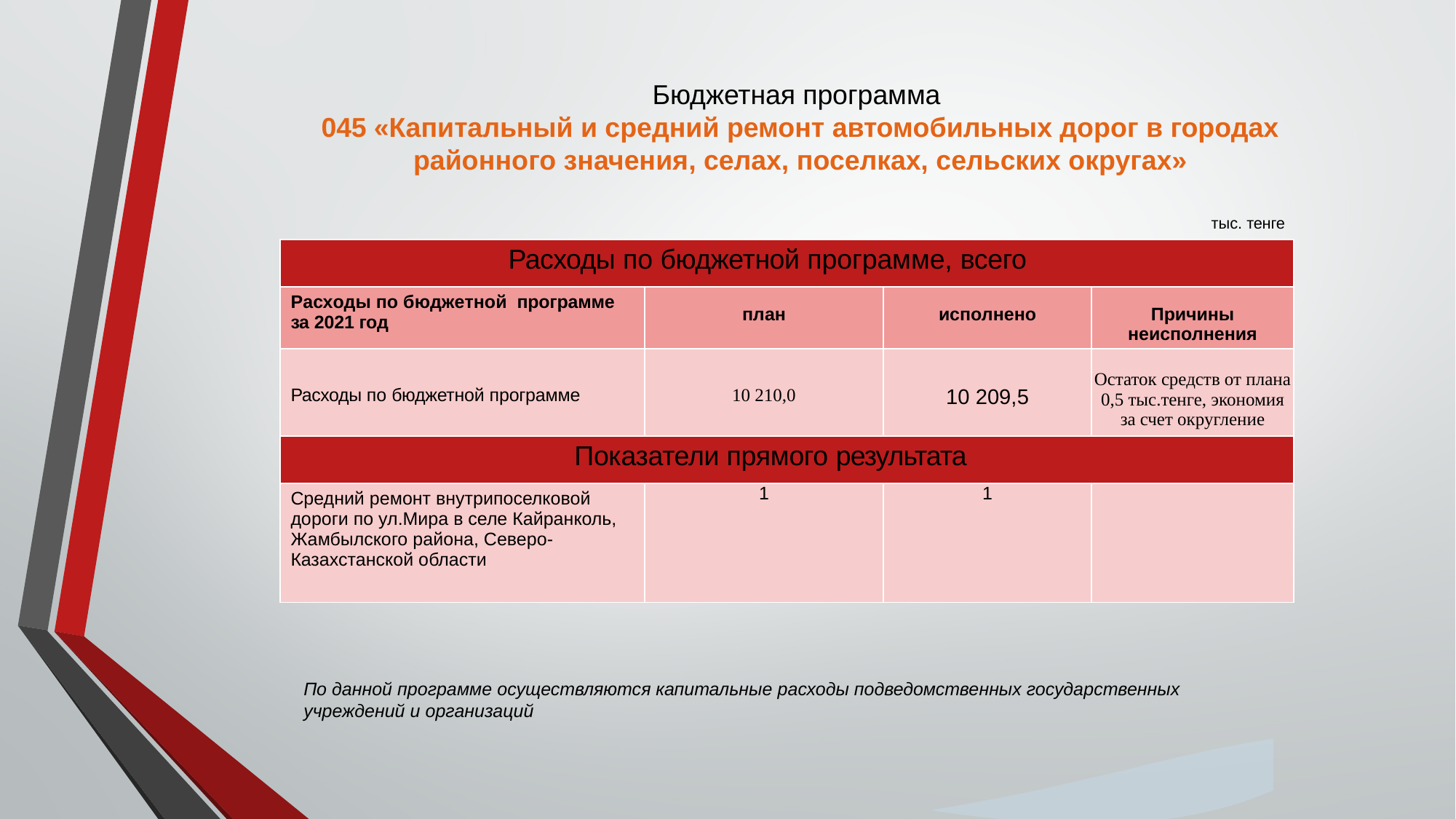

# Бюджетная программа 045 «Капитальный и средний ремонт автомобильных дорог в городах районного значения, селах, поселках, сельских округах»
тыс. тенге
| Расходы по бюджетной программе, всего |  |  |  |
| --- | --- | --- | --- |
| Расходы по бюджетной программе за 2021 год | план | исполнено | Причины неисполнения |
| Расходы по бюджетной программе | 10 210,0 | 10 209,5 | Остаток средств от плана 0,5 тыс.тенге, экономия за счет округление |
| Показатели прямого результата |  |  |  |
| Средний ремонт внутрипоселковой дороги по ул.Мира в селе Кайранколь, Жамбылского района, Северо-Казахстанской области | 1 | 1 |  |
По данной программе осуществляются капитальные расходы подведомственных государственных учреждений и организаций